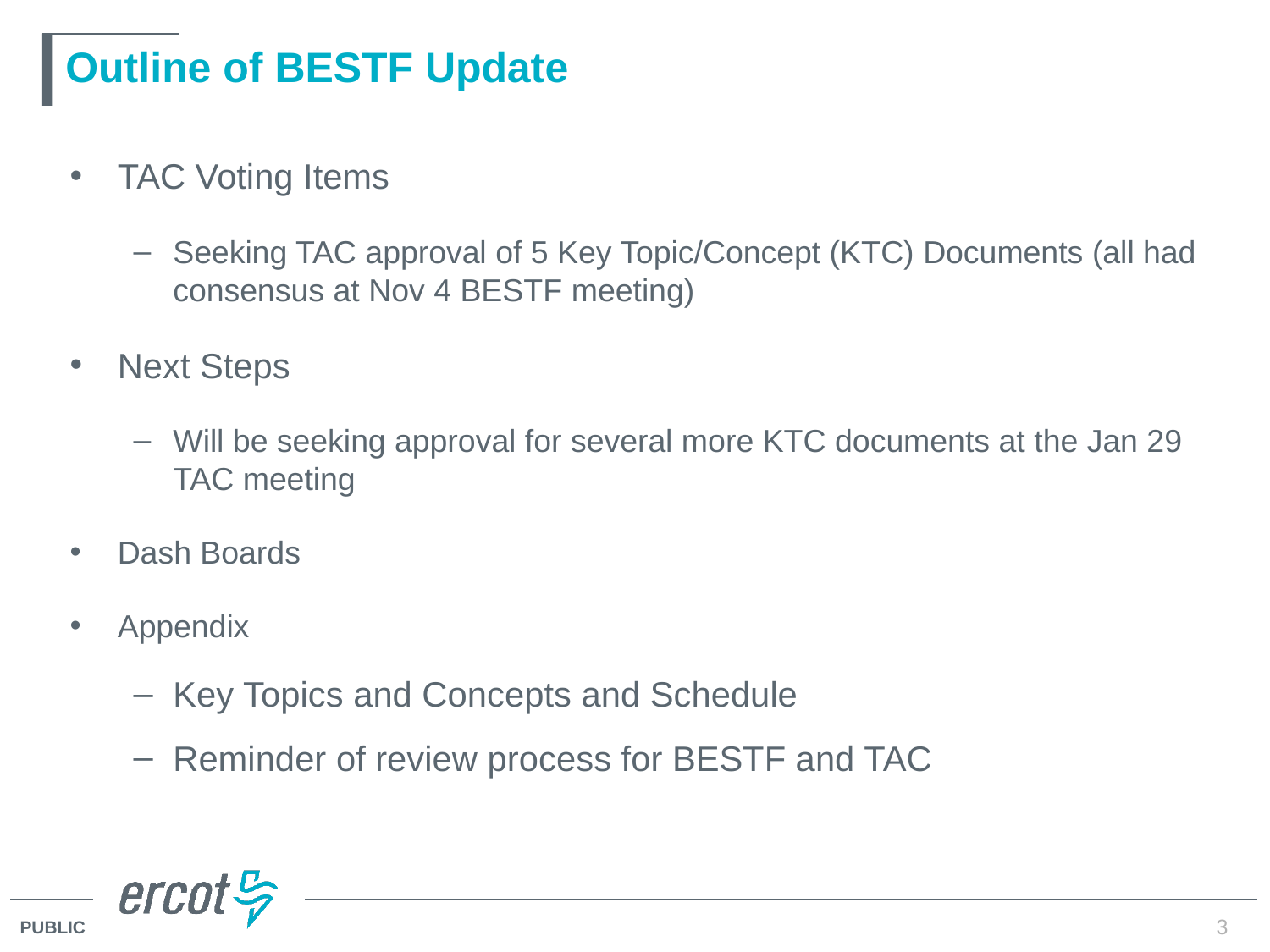

# Outline of BESTF Update
TAC Voting Items
Seeking TAC approval of 5 Key Topic/Concept (KTC) Documents (all had consensus at Nov 4 BESTF meeting)
Next Steps
Will be seeking approval for several more KTC documents at the Jan 29 TAC meeting
Dash Boards
Appendix
Key Topics and Concepts and Schedule
Reminder of review process for BESTF and TAC

3